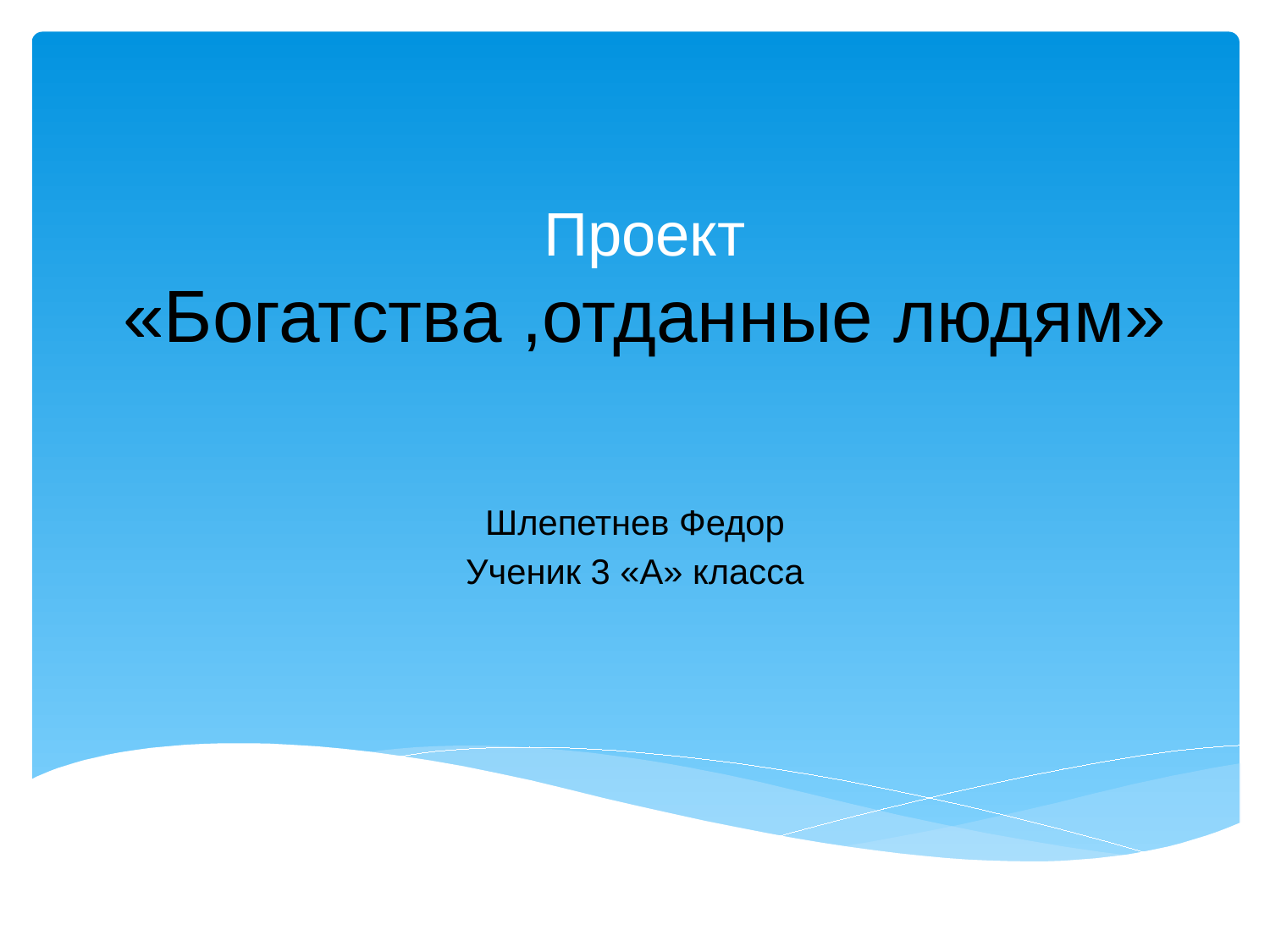

# Проект «Богатства ,отданные людям»
Шлепетнев Федор
Ученик 3 «А» класса